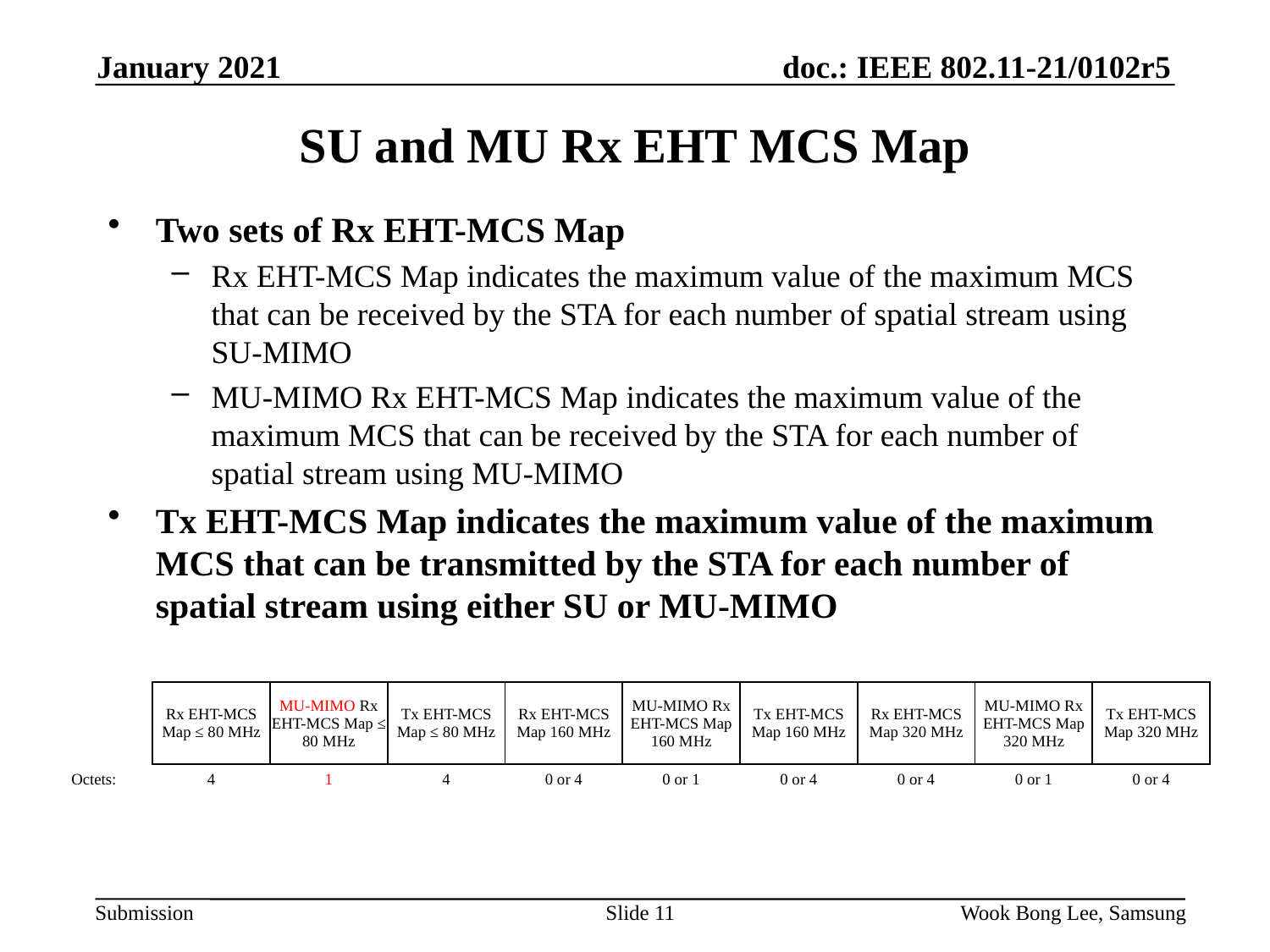

January 2021
# SU and MU Rx EHT MCS Map
Two sets of Rx EHT-MCS Map
Rx EHT-MCS Map indicates the maximum value of the maximum MCS that can be received by the STA for each number of spatial stream using SU-MIMO
MU-MIMO Rx EHT-MCS Map indicates the maximum value of the maximum MCS that can be received by the STA for each number of spatial stream using MU-MIMO
Tx EHT-MCS Map indicates the maximum value of the maximum MCS that can be transmitted by the STA for each number of spatial stream using either SU or MU-MIMO

|  |  |  |  |  |  |  |  |  |  |
| --- | --- | --- | --- | --- | --- | --- | --- | --- | --- |
|  | Rx EHT-MCS Map ≤ 80 MHz | MU-MIMO Rx EHT-MCS Map ≤ 80 MHz | Tx EHT-MCS Map ≤ 80 MHz | Rx EHT-MCS Map 160 MHz | MU-MIMO Rx EHT-MCS Map 160 MHz | Tx EHT-MCS Map 160 MHz | Rx EHT-MCS Map 320 MHz | MU-MIMO Rx EHT-MCS Map 320 MHz | Tx EHT-MCS Map 320 MHz |
| Octets: | 4 | 1 | 4 | 0 or 4 | 0 or 1 | 0 or 4 | 0 or 4 | 0 or 1 | 0 or 4 |
|  |  |  |  |  |  |  |  |  |  |
Slide 11
Wook Bong Lee, Samsung